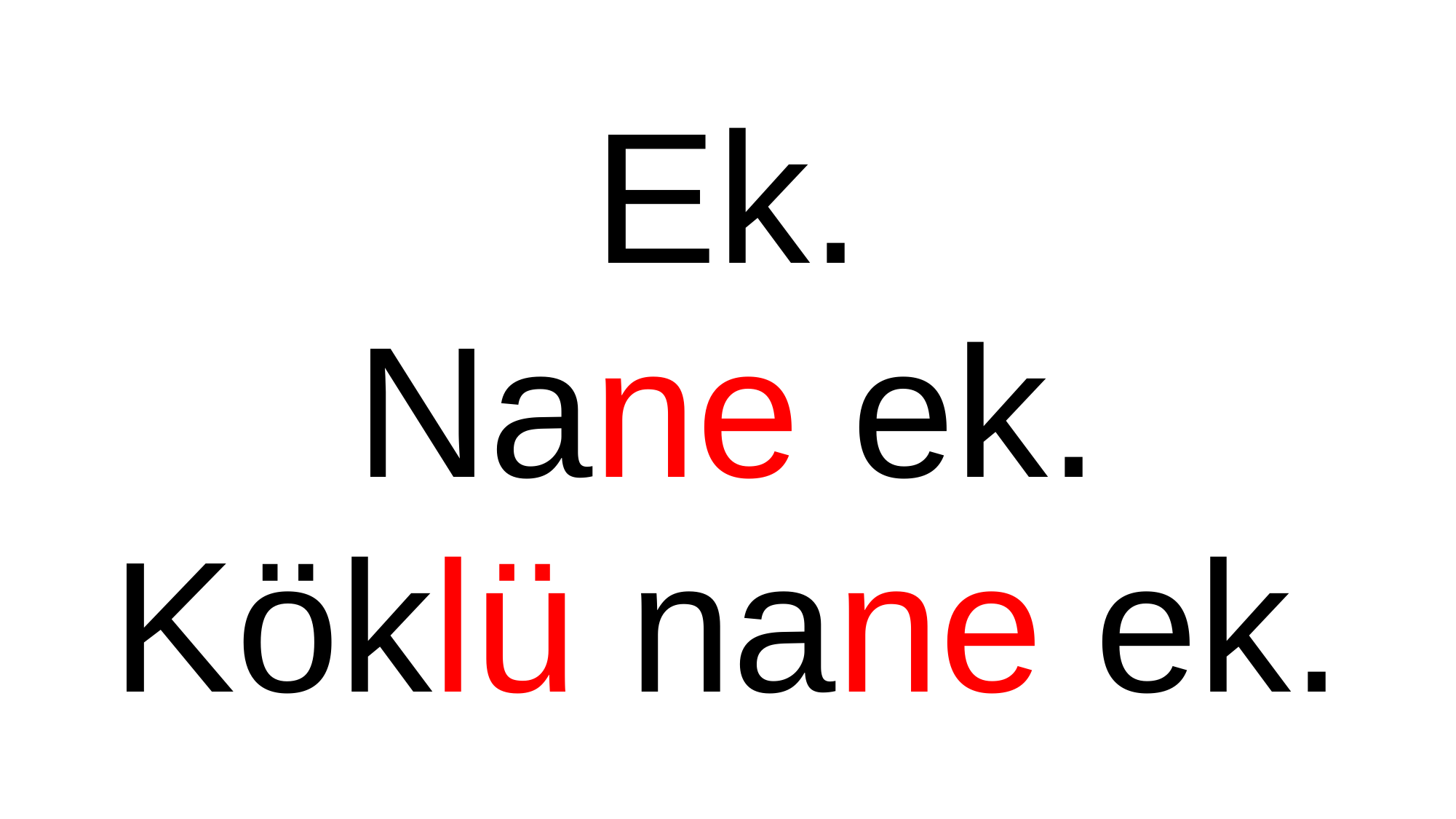

#
Ek.
Nane ek.
Köklü nane ek.